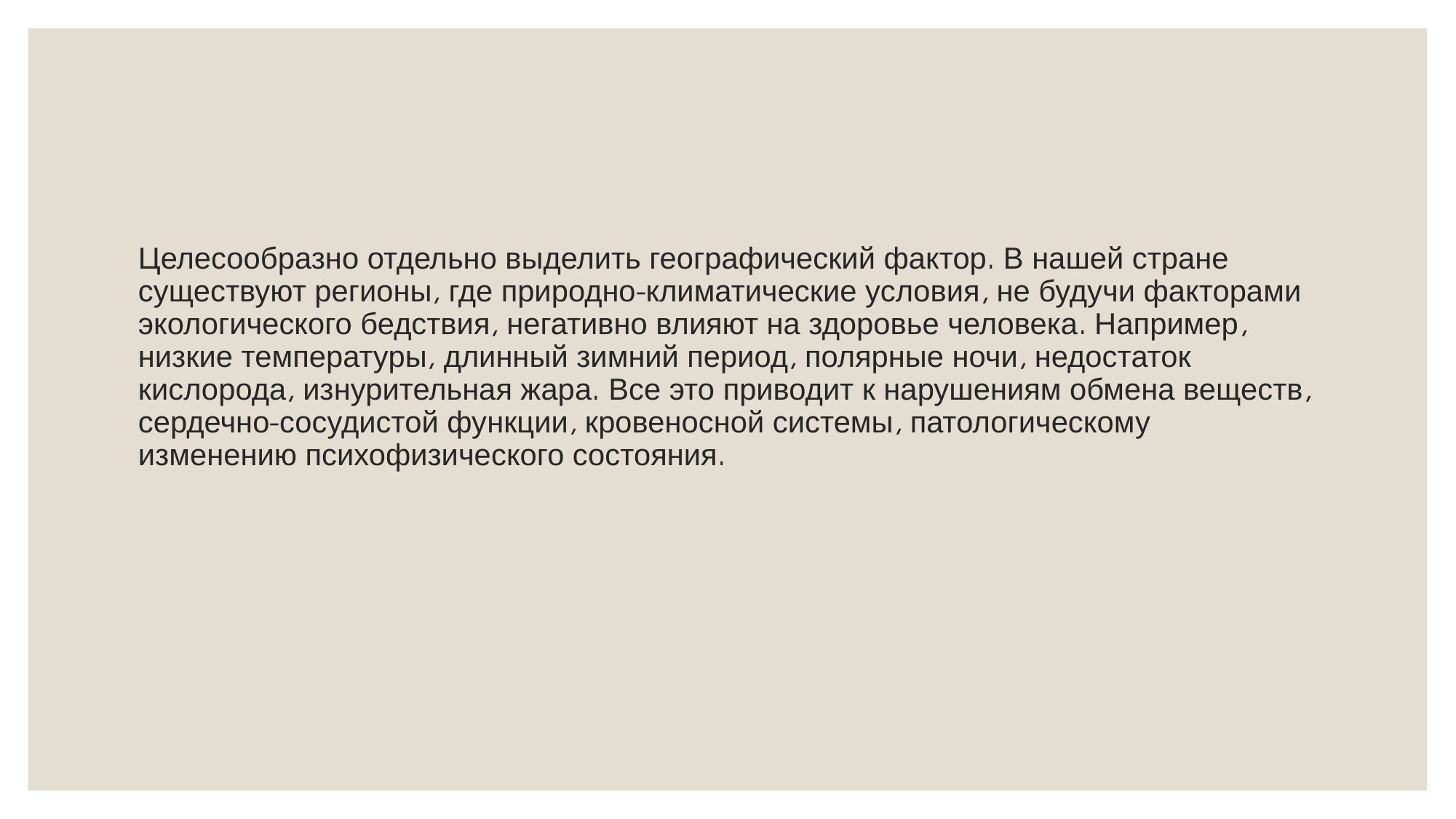

# Целесообразно отдельно выделить географический фактор. В нашей стране существуют регионы, где природно-климатические условия, не будучи факторами экологического бедствия, негативно влияют на здоровье человека. Например, низкие температуры, длинный зимний период, полярные ночи, недостаток кислорода, изнурительная жара. Все это приводит к нарушениям обмена веществ, сердечно-сосудистой функции, кровеносной системы, патологическому изменению психофизического состояния.